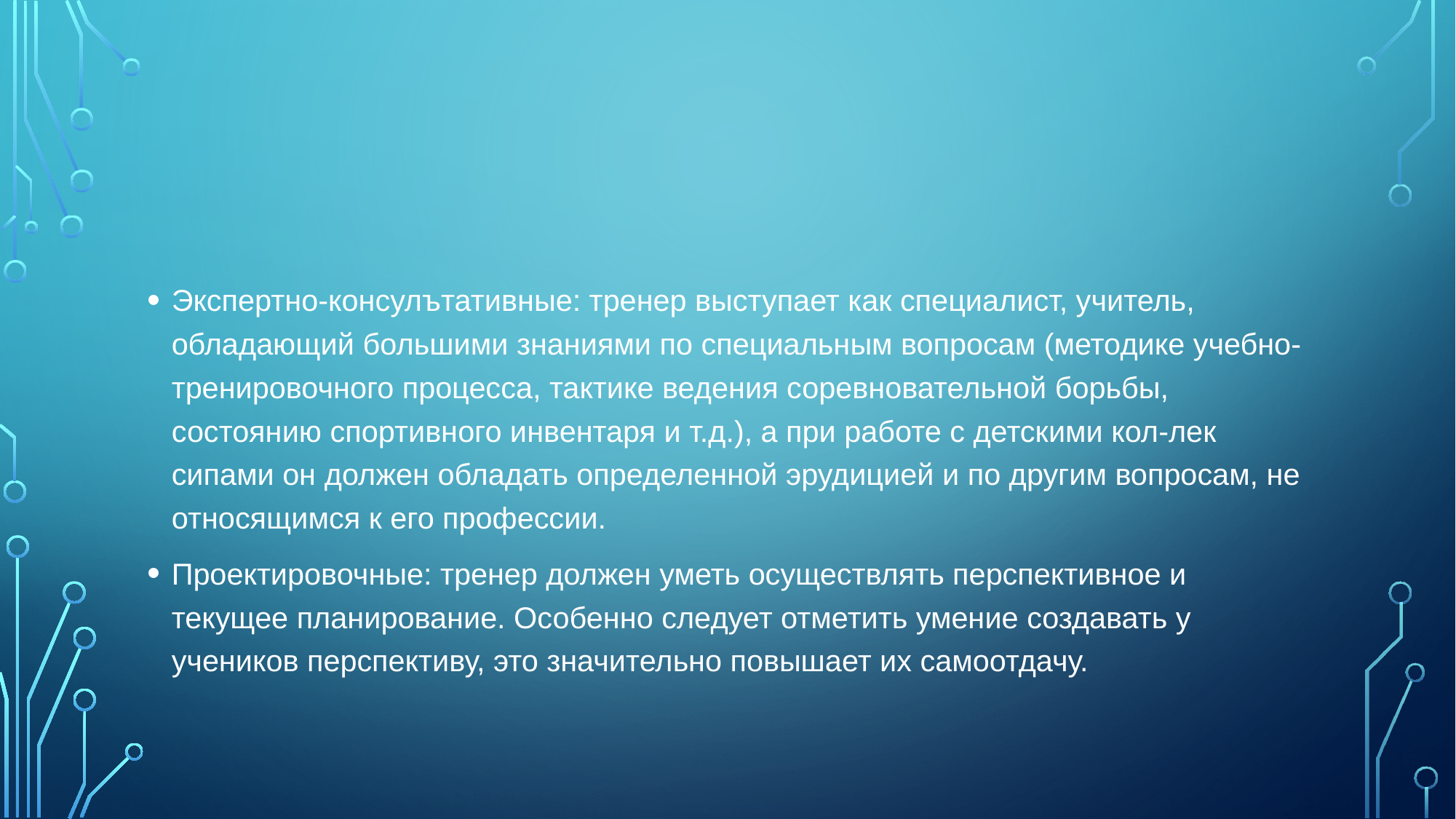

Экспертно-консулътативные: тренер выступает как специалист, учитель, обладающий большими знаниями по специальным вопросам (методике учебно-тренировочного процесса, тактике ведения соревновательной борьбы, состоянию спортивного инвентаря и т.д.), а при работе с детскими кол-лек сипами он должен обладать определенной эрудицией и по другим вопросам, не относящимся к его профессии.
Проектировочные: тренер должен уметь осуществлять перспективное и текущее планирование. Особенно следует отметить умение создавать у учеников перспективу, это значительно повышает их самоотдачу.